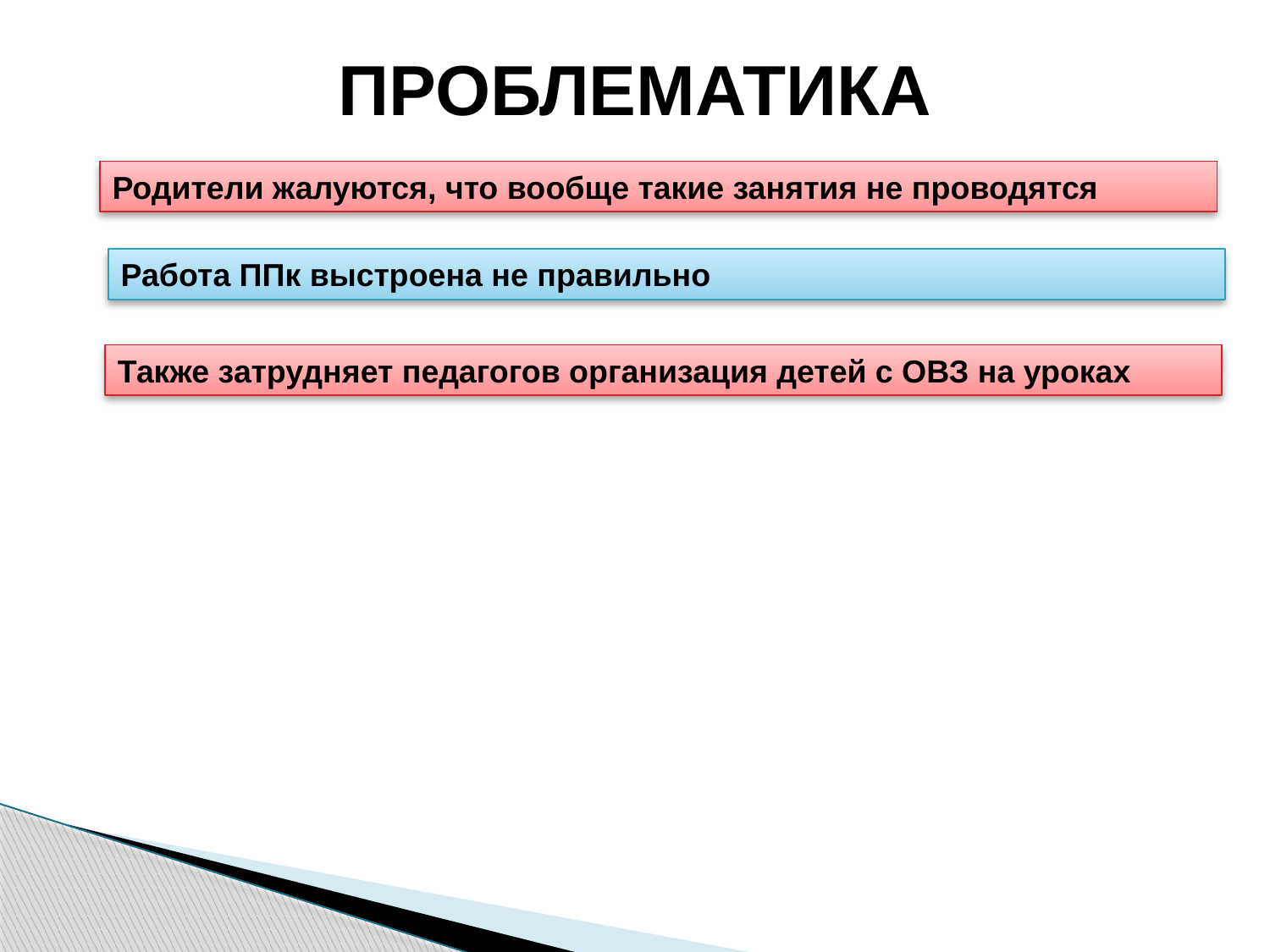

# ПРОБЛЕМАТИКА
Родители жалуются, что вообще такие занятия не проводятся
Работа ППк выстроена не правильно
Также затрудняет педагогов организация детей с ОВЗ на уроках